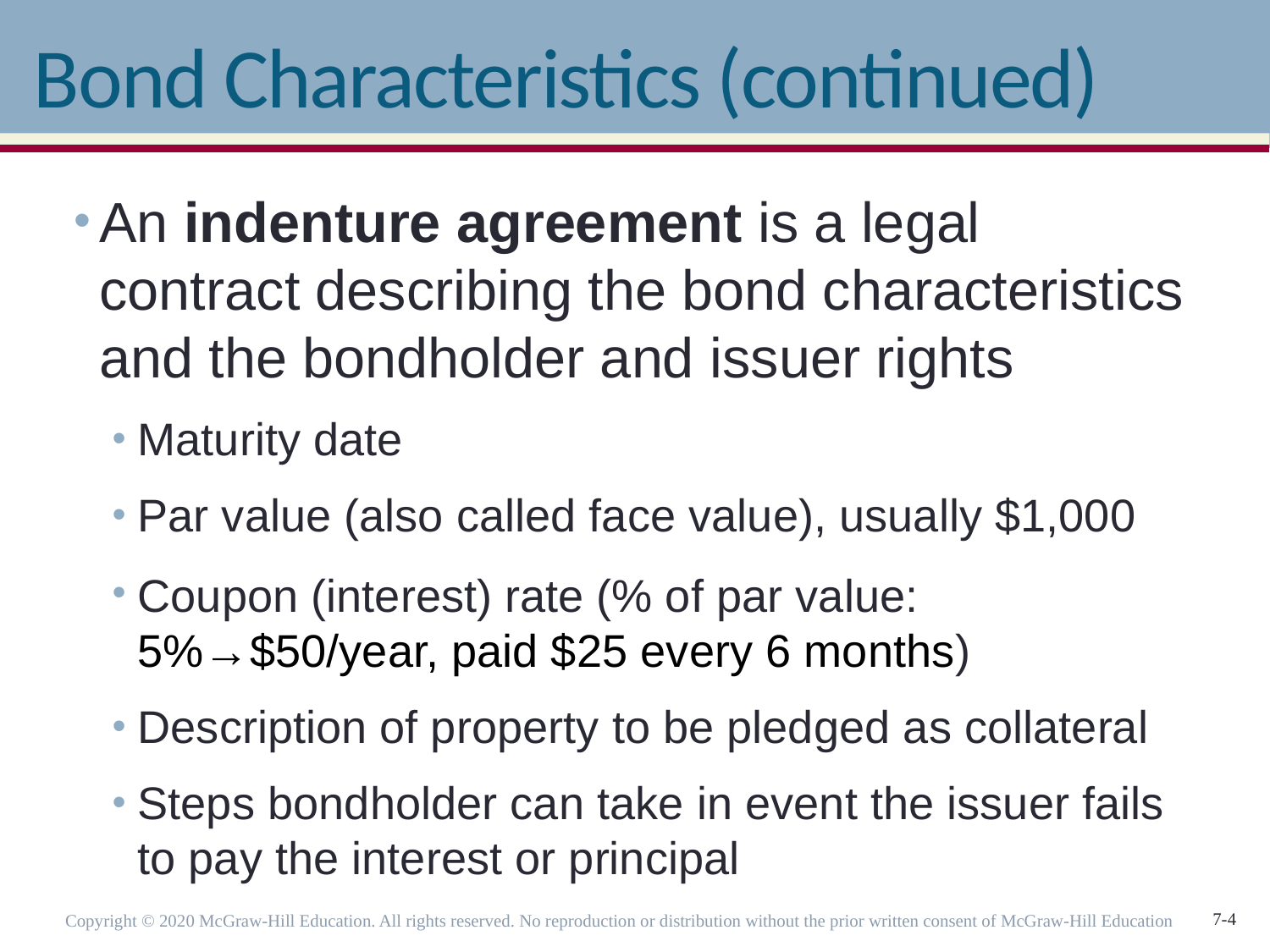

# Bond Characteristics (continued)
An indenture agreement is a legal contract describing the bond characteristics and the bondholder and issuer rights
Maturity date
Par value (also called face value), usually $1,000
Coupon (interest) rate (% of par value: 5%→$50/year, paid $25 every 6 months)
Description of property to be pledged as collateral
Steps bondholder can take in event the issuer fails to pay the interest or principal
Copyright © 2020 McGraw-Hill Education. All rights reserved. No reproduction or distribution without the prior written consent of McGraw-Hill Education